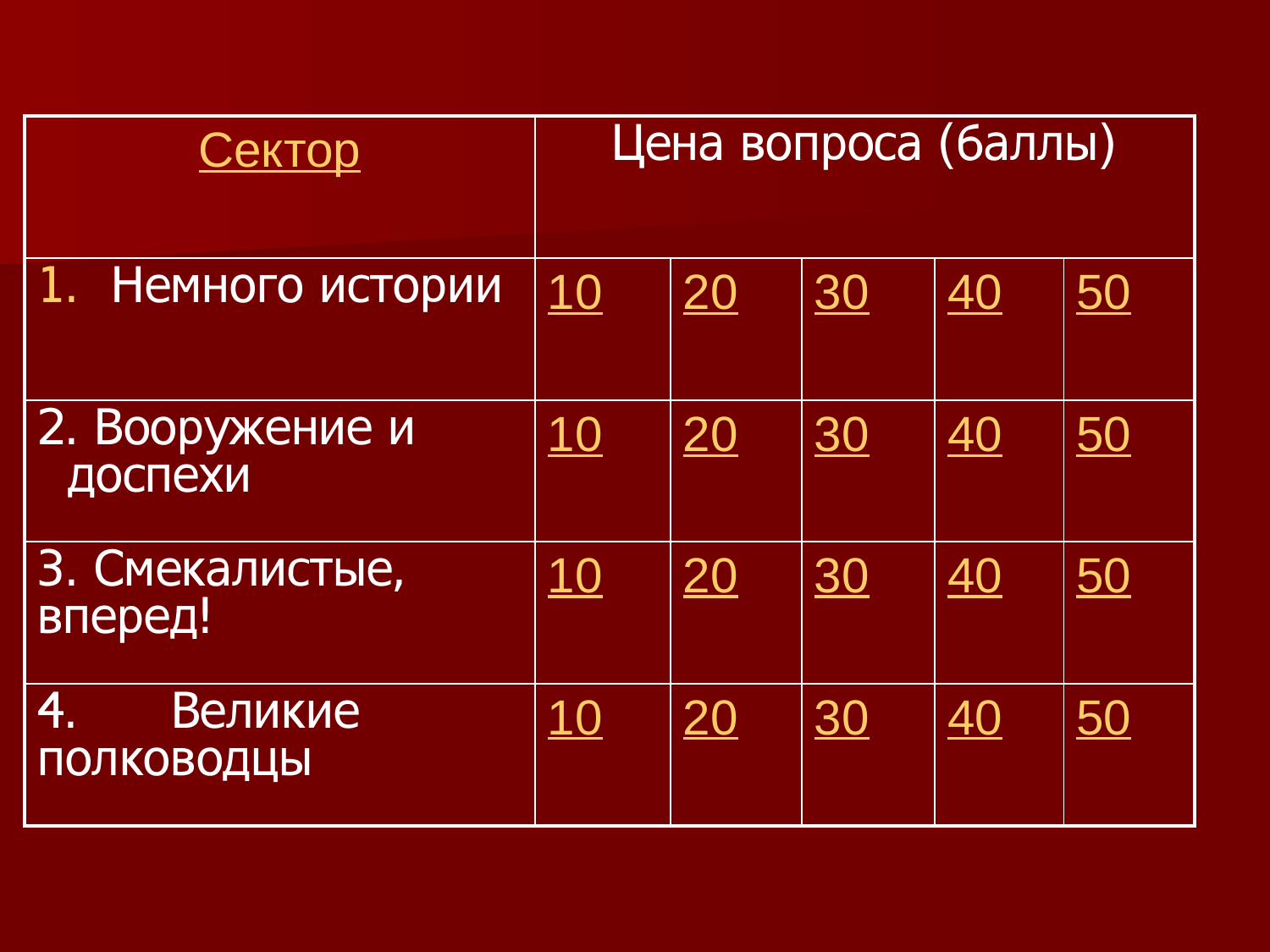

| Сектор | Цена вопроса (баллы) |  |  |  |  |
| --- | --- | --- | --- | --- | --- |
| Немного истории | 10 | 20 | 30 | 40 | 50 |
| 2. Вооружение и доспехи | 10 | 20 | 30 | 40 | 50 |
| 3. Смекалистые, вперед! | 10 | 20 | 30 | 40 | 50 |
| 4. Великие полководцы | 10 | 20 | 30 | 40 | 50 |